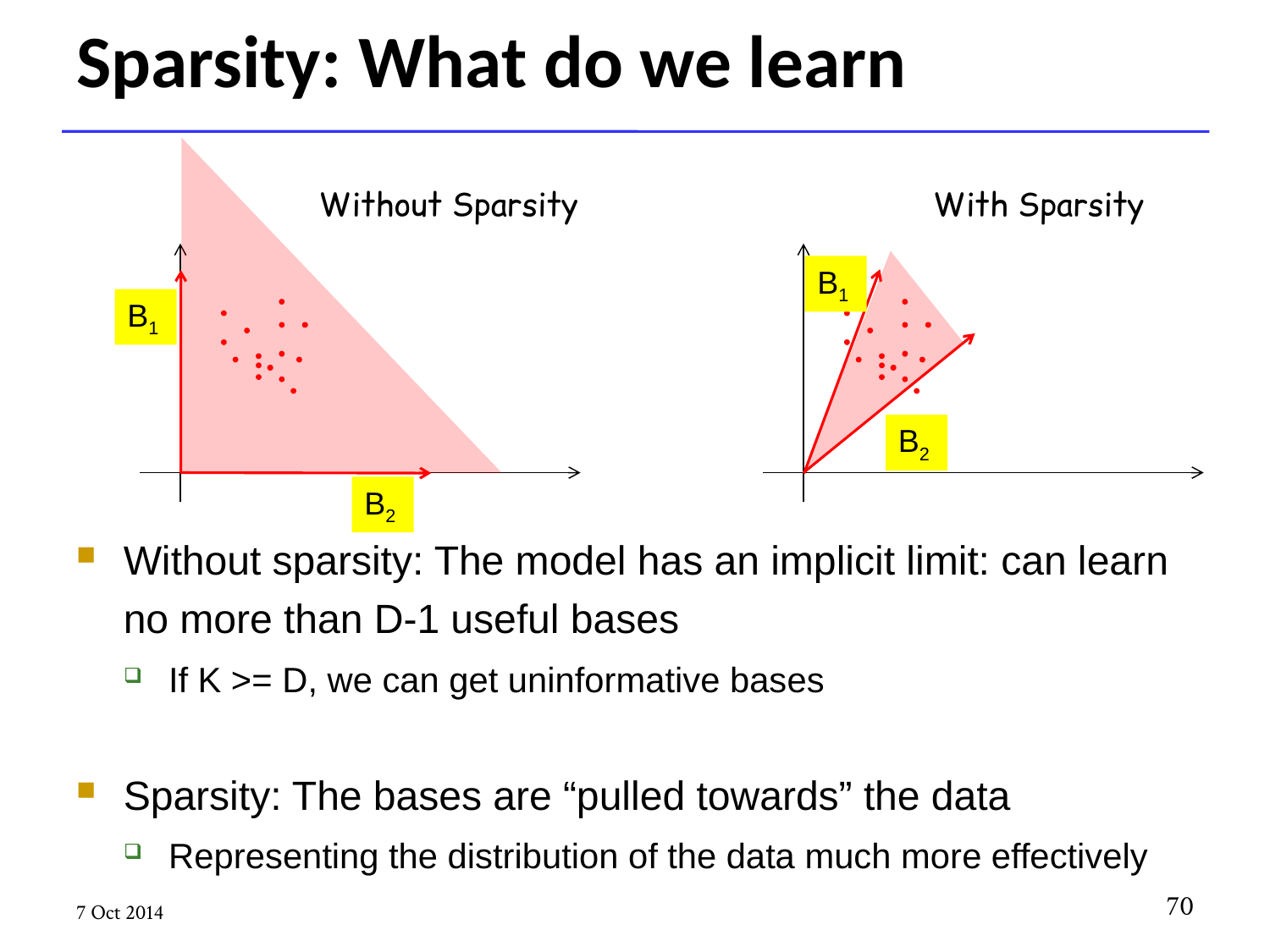

# Sparsity: What do we learn

B1

B2
Without Sparsity
With Sparsity
B1

B2
Without sparsity: The model has an implicit limit: can learn no more than D-1 useful bases
If K >= D, we can get uninformative bases

Sparsity: The bases are “pulled towards” the data
Representing the distribution of the data much more effectively
7 Oct 2014
70